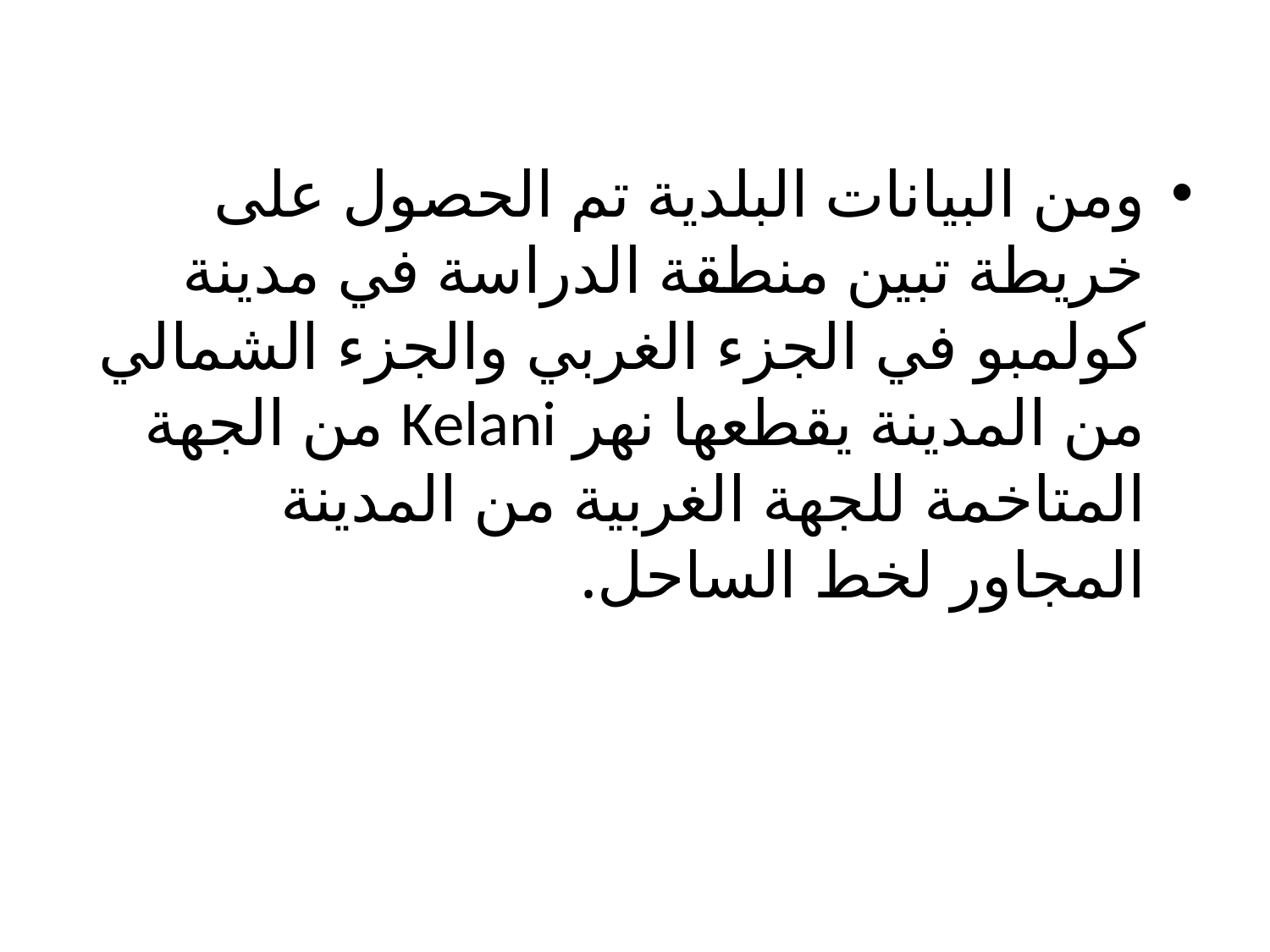

ومن البيانات البلدية تم الحصول على خريطة تبين منطقة الدراسة في مدينة كولمبو في الجزء الغربي والجزء الشمالي من المدينة يقطعها نهر Kelani من الجهة المتاخمة للجهة الغربية من المدينة المجاور لخط الساحل.